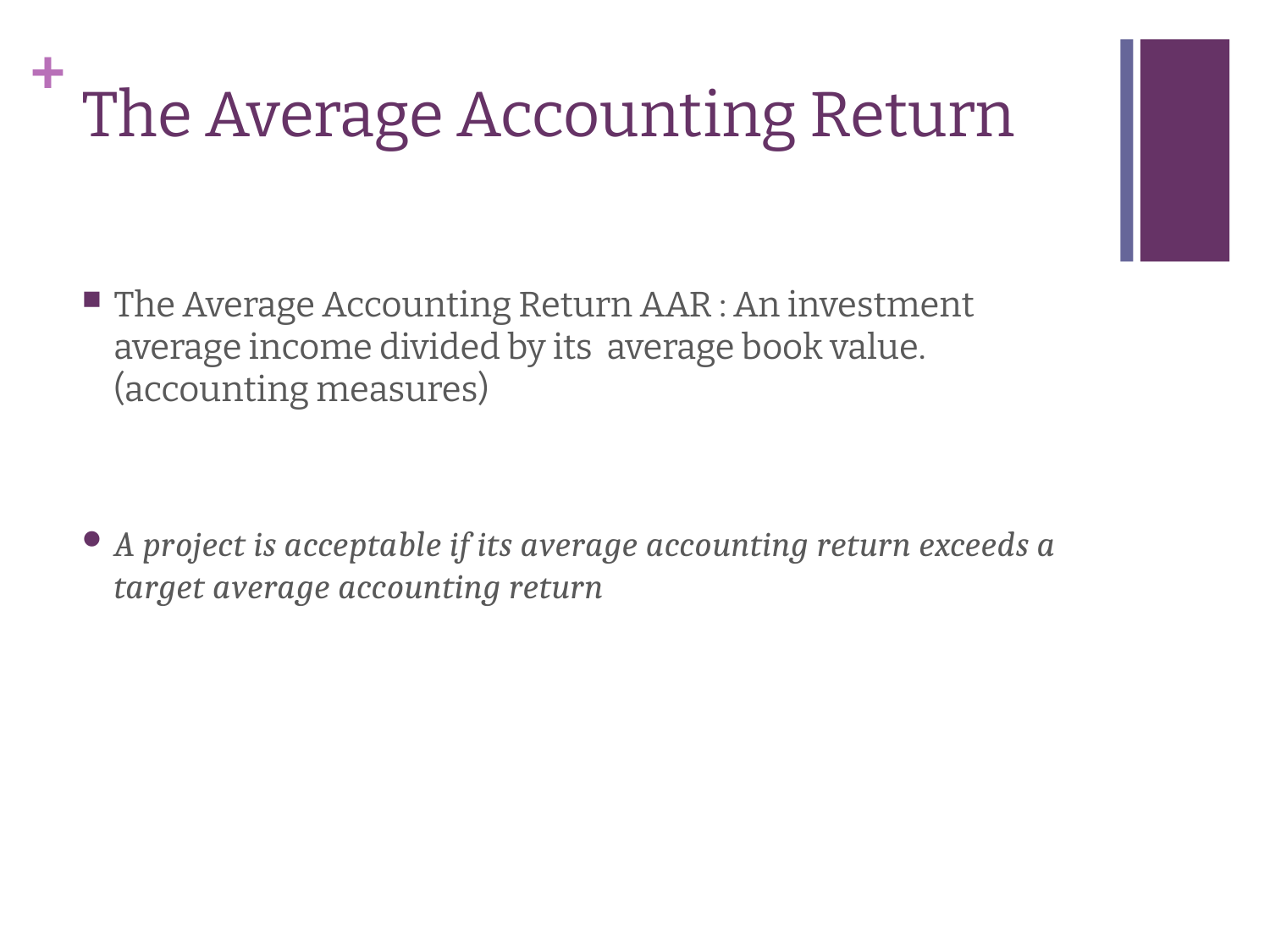

# The Average Accounting Return
The Average Accounting Return AAR : An investment average income divided by its  average book value. (accounting measures)

A project is acceptable if its average accounting return exceeds a target average accounting return